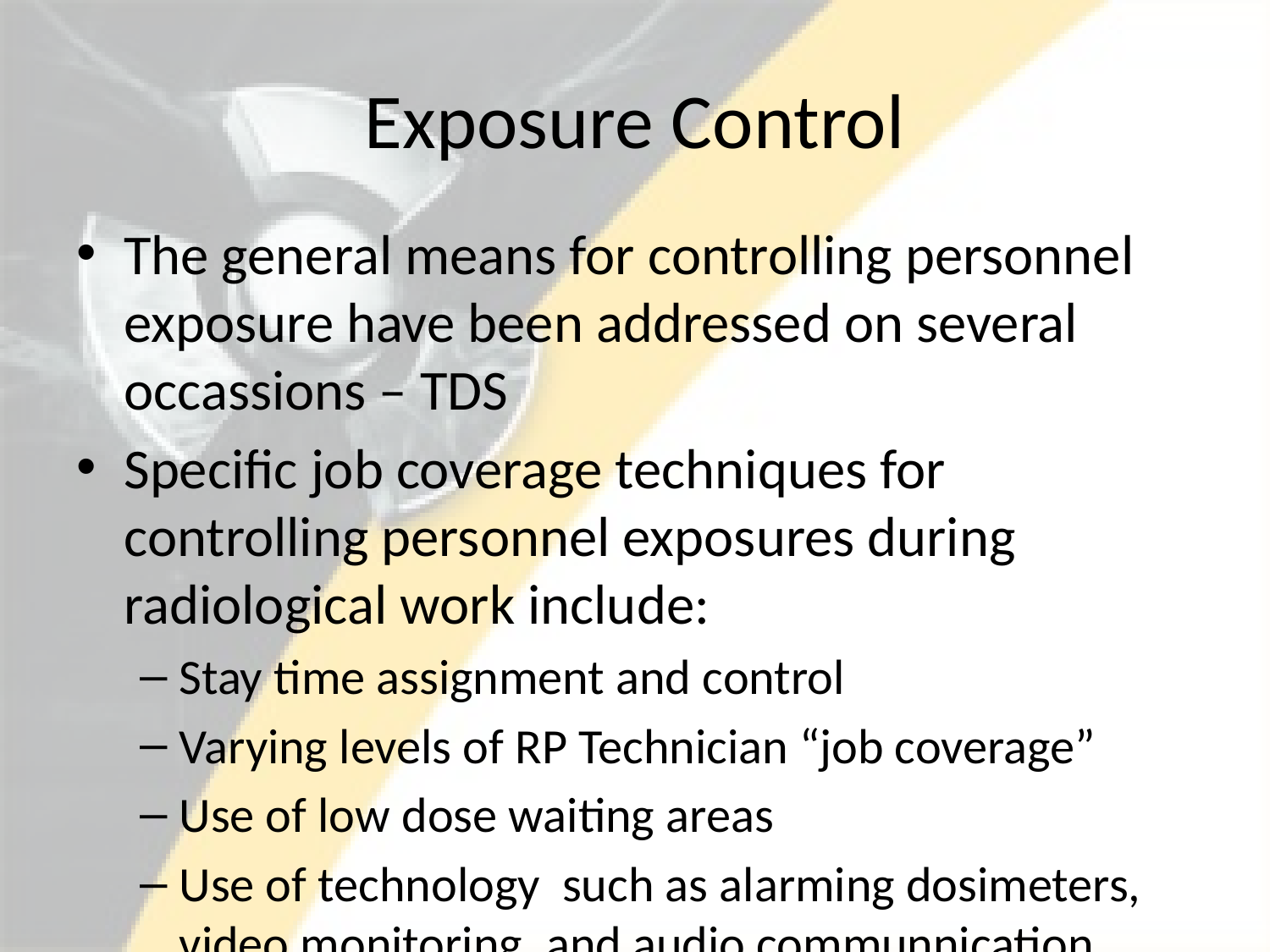

# Exposure Control
The general means for controlling personnel exposure have been addressed on several occassions – TDS
Specific job coverage techniques for controlling personnel exposures during radiological work include:
Stay time assignment and control
Varying levels of RP Technician “job coverage”
Use of low dose waiting areas
Use of technology  such as alarming dosimeters, video monitoring, and audio communnication